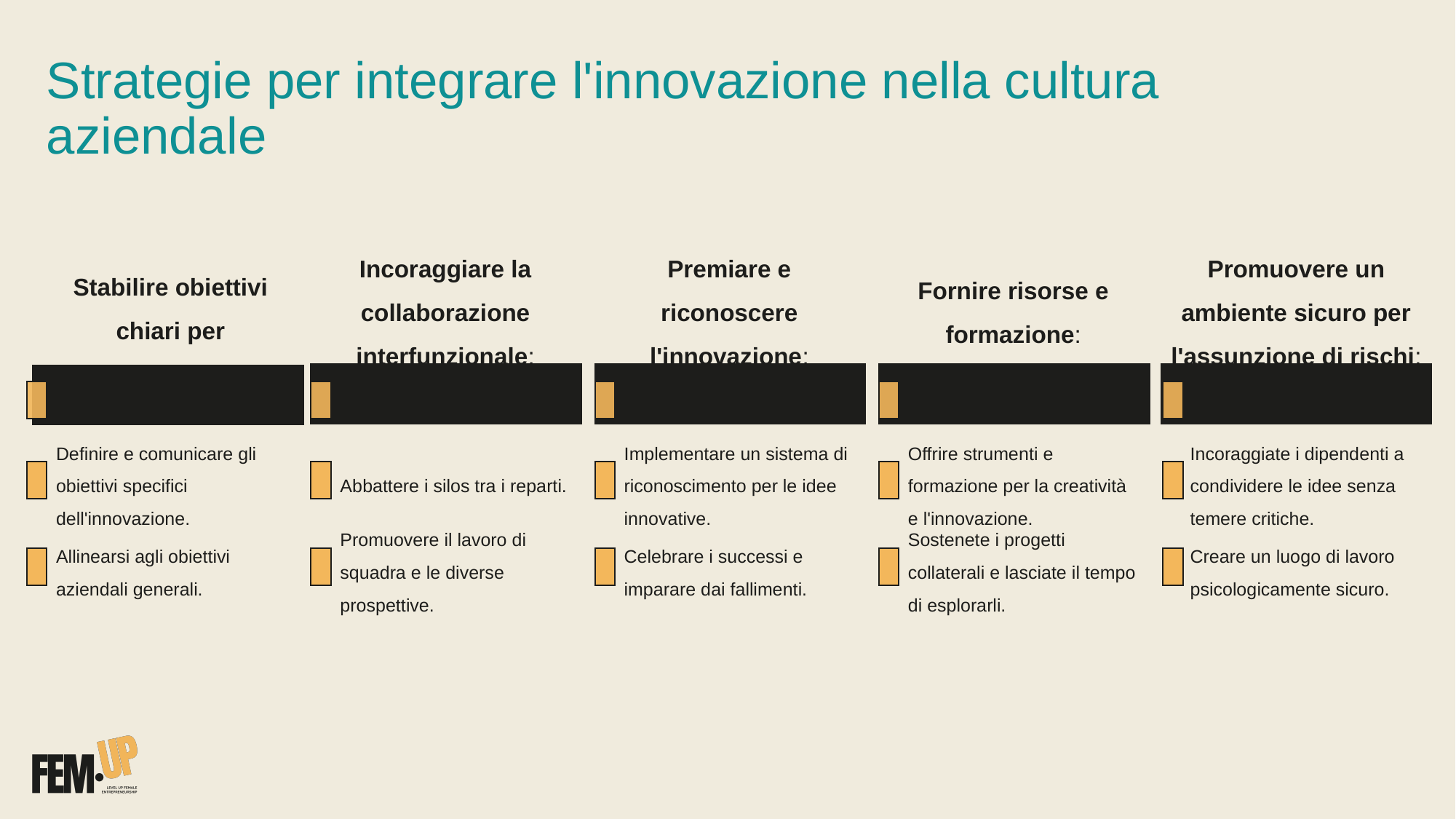

# Strategie per integrare l'innovazione nella cultura aziendale
Stabilire obiettivi chiari per l'innovazione:
Definire e comunicare gli obiettivi specifici dell'innovazione.
Allinearsi agli obiettivi aziendali generali.
Incoraggiare la collaborazione interfunzionale:
Abbattere i silos tra i reparti.
Promuovere il lavoro di squadra e le diverse prospettive.
Premiare e riconoscere l'innovazione:
Implementare un sistema di riconoscimento per le idee innovative.
Celebrare i successi e imparare dai fallimenti.
Fornire risorse e formazione:
Offrire strumenti e formazione per la creatività e l'innovazione.
Sostenete i progetti collaterali e lasciate il tempo di esplorarli.
Promuovere un ambiente sicuro per l'assunzione di rischi:
Incoraggiate i dipendenti a condividere le idee senza temere critiche.
Creare un luogo di lavoro psicologicamente sicuro.